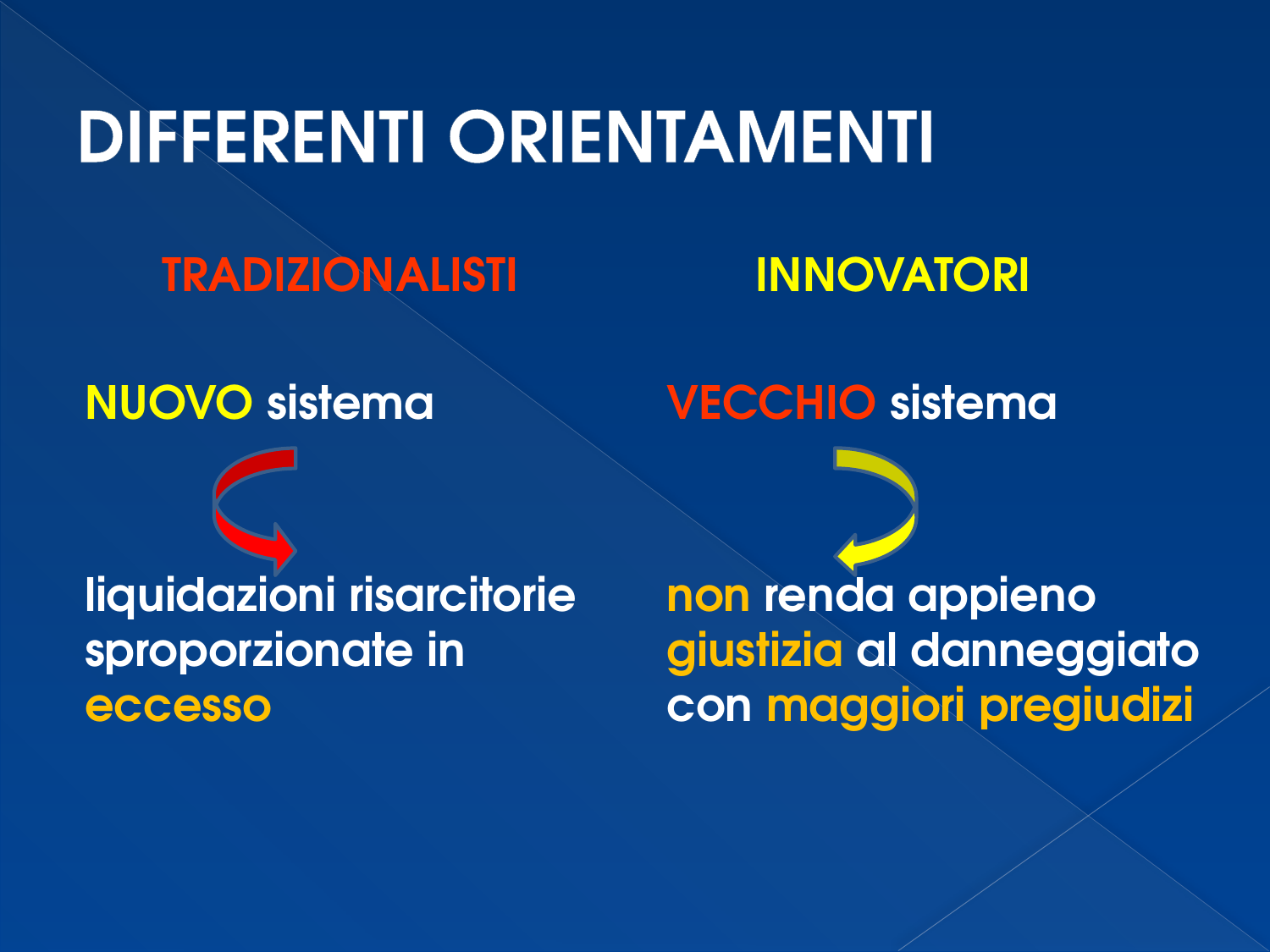

# DIFFERENTI ORIENTAMENTI
      TRADIZIONALISTI

NUOVO sistema

liquidazioni risarcitorie sproporzionate in eccesso
       INNOVATORI

VECCHIO sistema

non renda appieno giustizia al danneggiato con maggiori pregiudizi